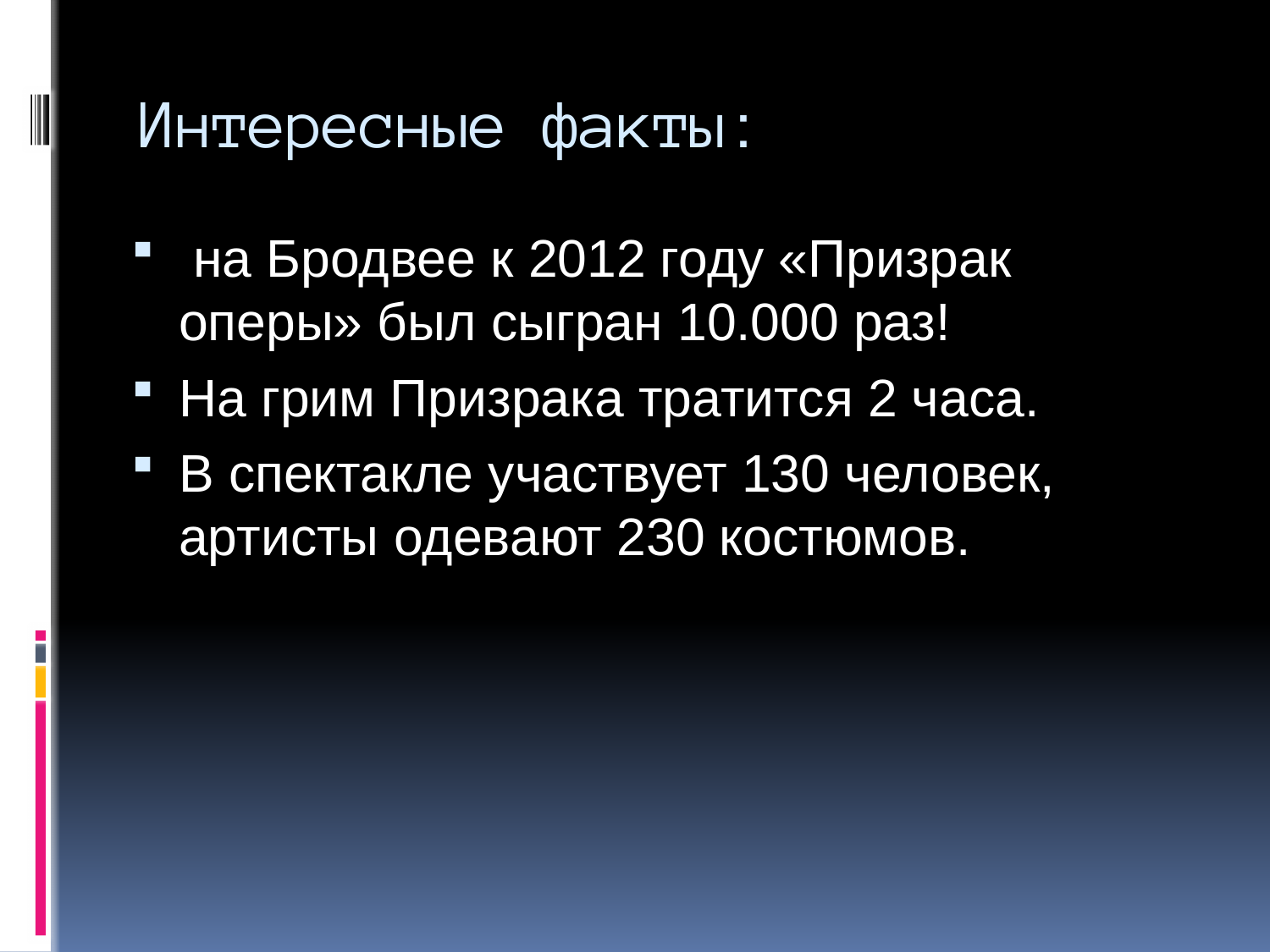

# Интересные факты:
 на Бродвее к 2012 году «Призрак оперы» был сыгран 10.000 раз!
На грим Призрака тратится 2 часа.
В спектакле участвует 130 человек, артисты одевают 230 костюмов.